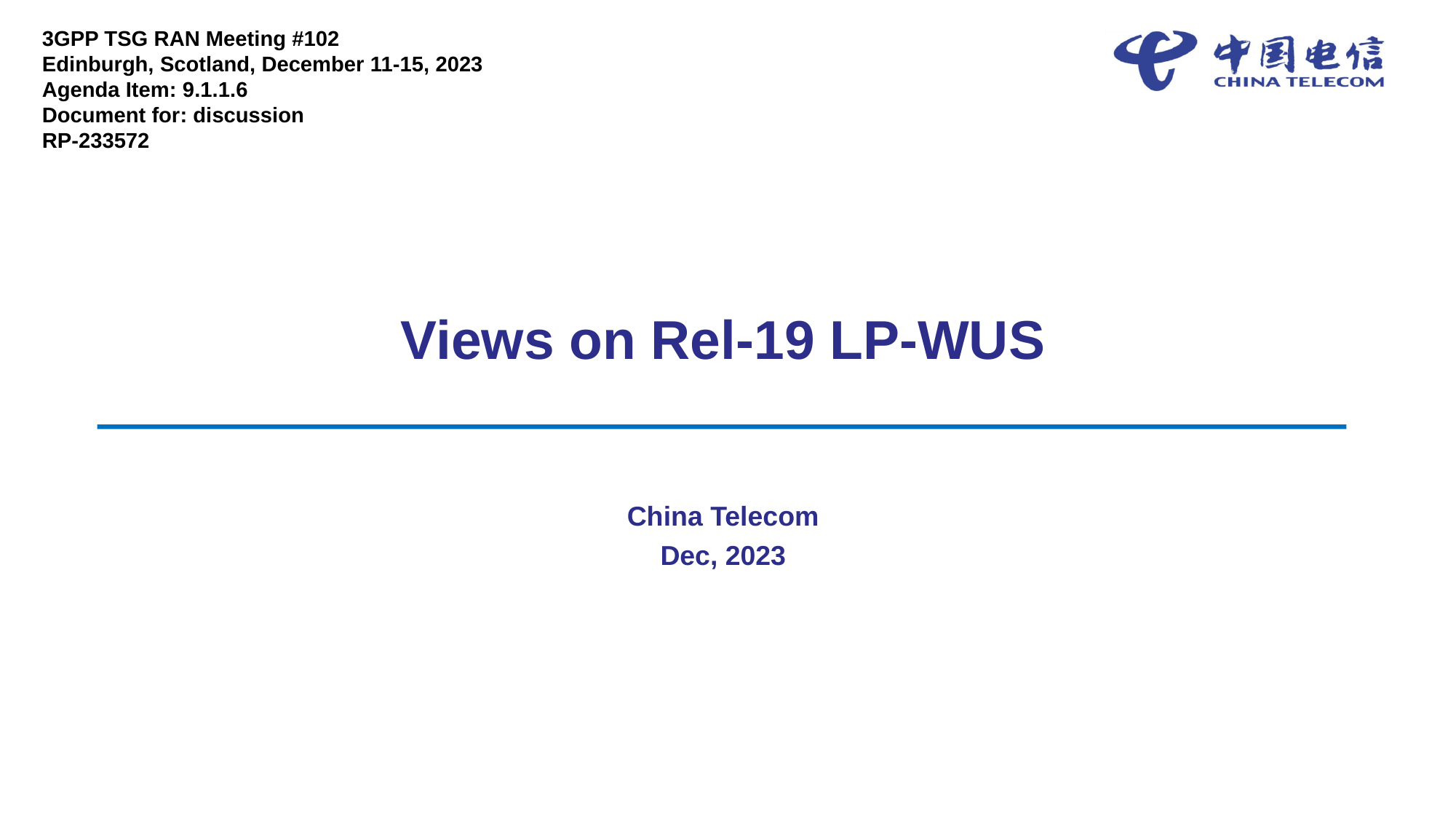

3GPP TSG RAN Meeting #102
Edinburgh, Scotland, December 11-15, 2023
Agenda Item: 9.1.1.6
Document for: discussion
RP-233572
# Views on Rel-19 LP-WUS
China Telecom
Dec, 2023